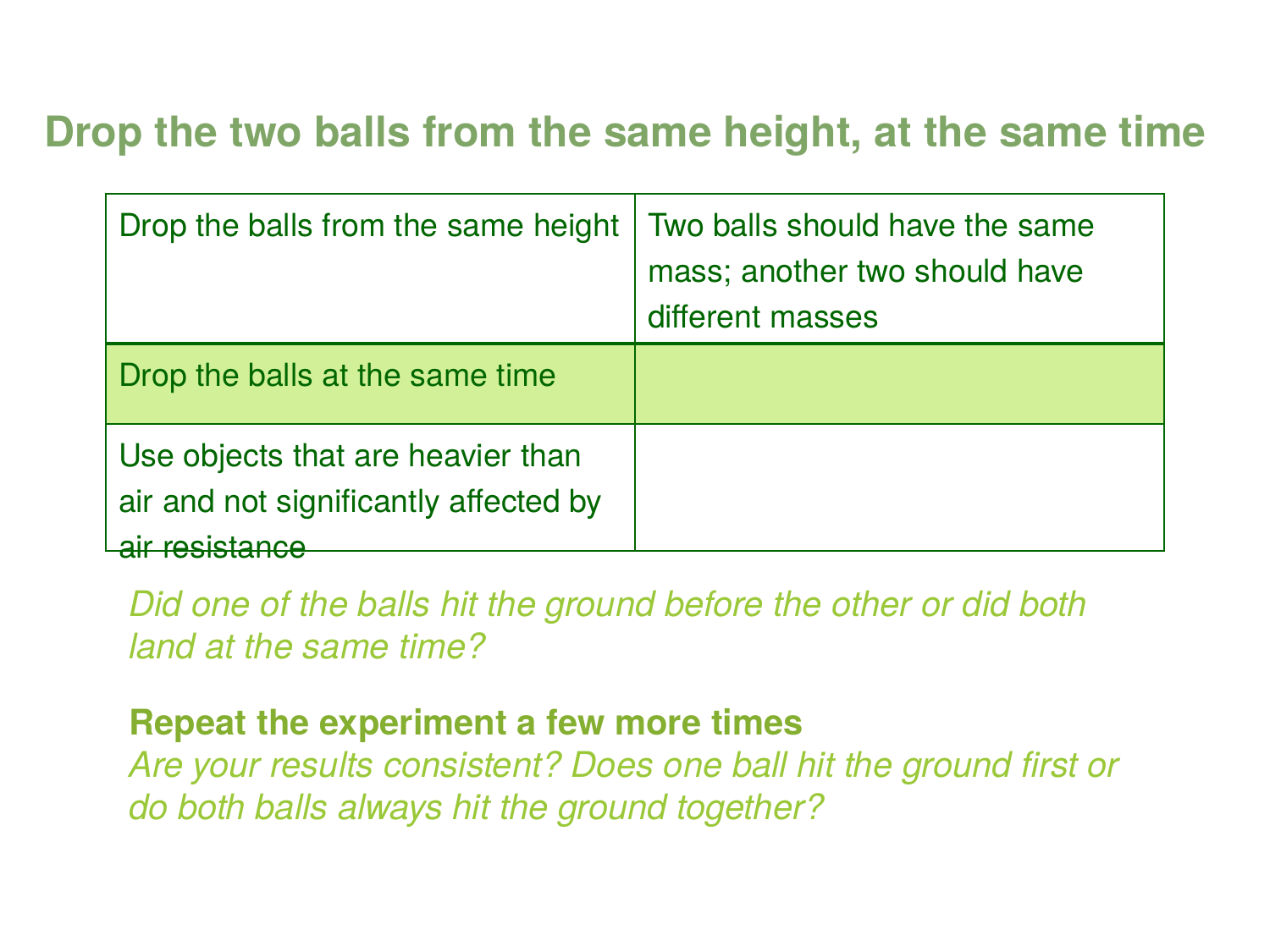

Drop the two balls from the same height, at the same time
| Drop the balls from the same height | Two balls should have the same mass; another two should have different masses |
| --- | --- |
| Drop the balls at the same time |  |
| Use objects that are heavier than air and not significantly affected by air resistance |  |
Did one of the balls hit the ground before the other or did both land at the same time?

Repeat the experiment a few more times
Are your results consistent? Does one ball hit the ground first or do both balls always hit the ground together?